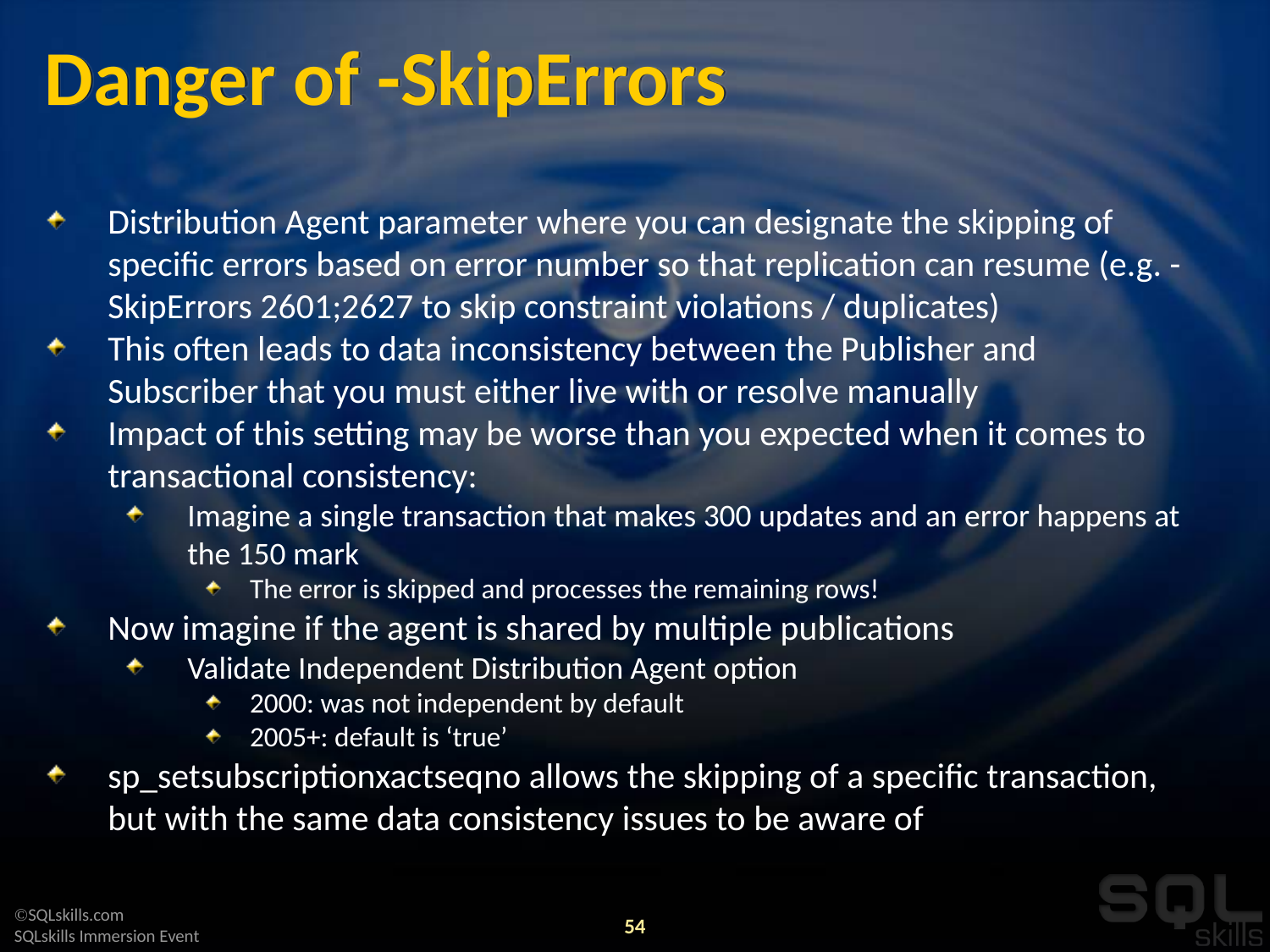

# Danger of -SkipErrors
Distribution Agent parameter where you can designate the skipping of specific errors based on error number so that replication can resume (e.g. -SkipErrors 2601;2627 to skip constraint violations / duplicates)
This often leads to data inconsistency between the Publisher and Subscriber that you must either live with or resolve manually
Impact of this setting may be worse than you expected when it comes to transactional consistency:
Imagine a single transaction that makes 300 updates and an error happens at the 150 mark
The error is skipped and processes the remaining rows!
Now imagine if the agent is shared by multiple publications
Validate Independent Distribution Agent option
2000: was not independent by default
2005+: default is ‘true’
sp_setsubscriptionxactseqno allows the skipping of a specific transaction, but with the same data consistency issues to be aware of
54